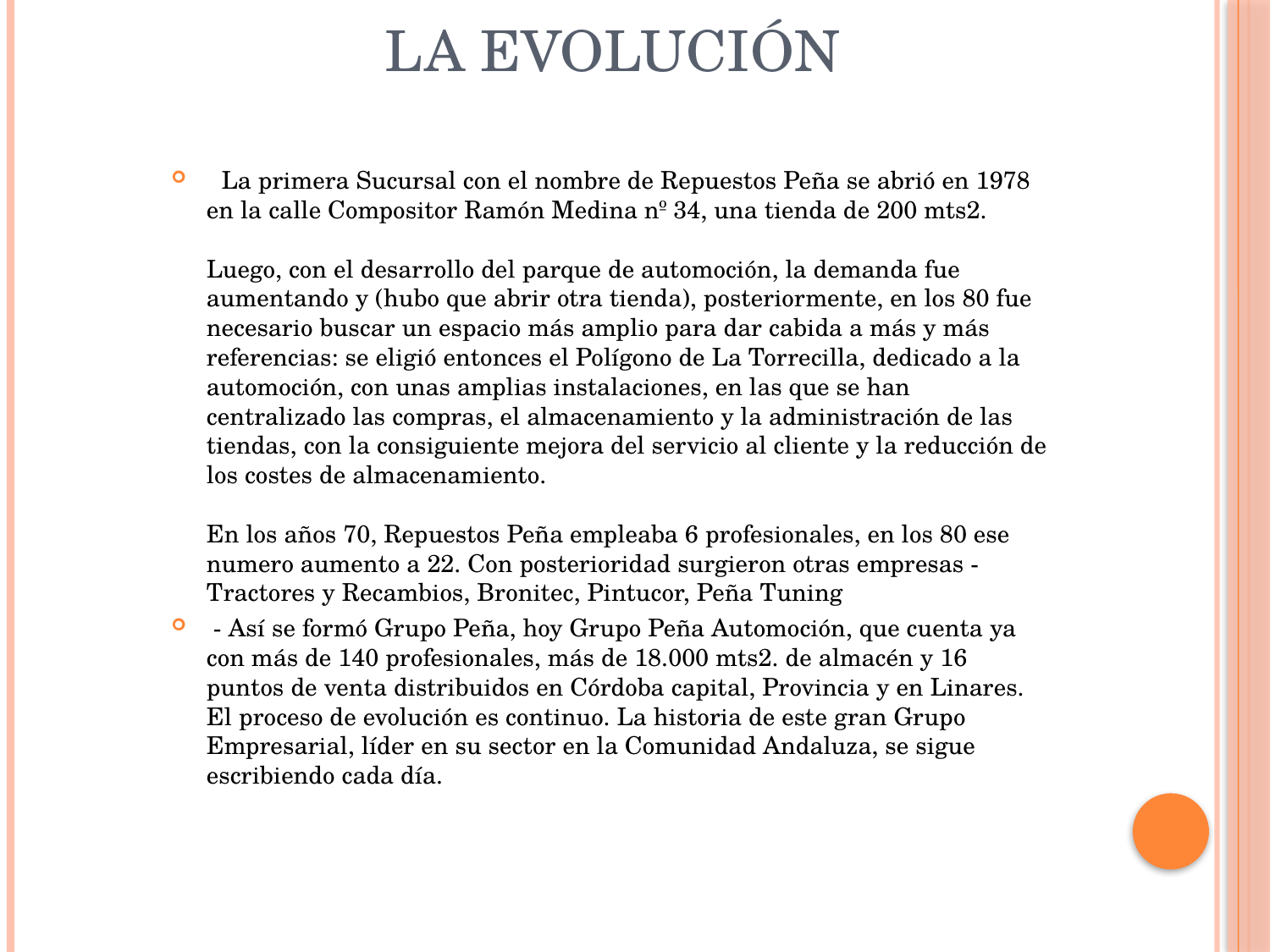

# La Evolución
  La primera Sucursal con el nombre de Repuestos Peña se abrió en 1978 en la calle Compositor Ramón Medina nº 34, una tienda de 200 mts2. 
Luego, con el desarrollo del parque de automoción, la demanda fue aumentando y (hubo que abrir otra tienda), posteriormente, en los 80 fue necesario buscar un espacio más amplio para dar cabida a más y más referencias: se eligió entonces el Polígono de La Torrecilla, dedicado a la automoción, con unas amplias instalaciones, en las que se han centralizado las compras, el almacenamiento y la administración de las tiendas, con la consiguiente mejora del servicio al cliente y la reducción de los costes de almacenamiento. 
En los años 70, Repuestos Peña empleaba 6 profesionales, en los 80 ese numero aumento a 22. Con posterioridad surgieron otras empresas - Tractores y Recambios, Bronitec, Pintucor, Peña Tuning
 - Así se formó Grupo Peña, hoy Grupo Peña Automoción, que cuenta ya con más de 140 profesionales, más de 18.000 mts2. de almacén y 16 puntos de venta distribuidos en Córdoba capital, Provincia y en Linares. El proceso de evolución es continuo. La historia de este gran Grupo Empresarial, líder en su sector en la Comunidad Andaluza, se sigue escribiendo cada día.